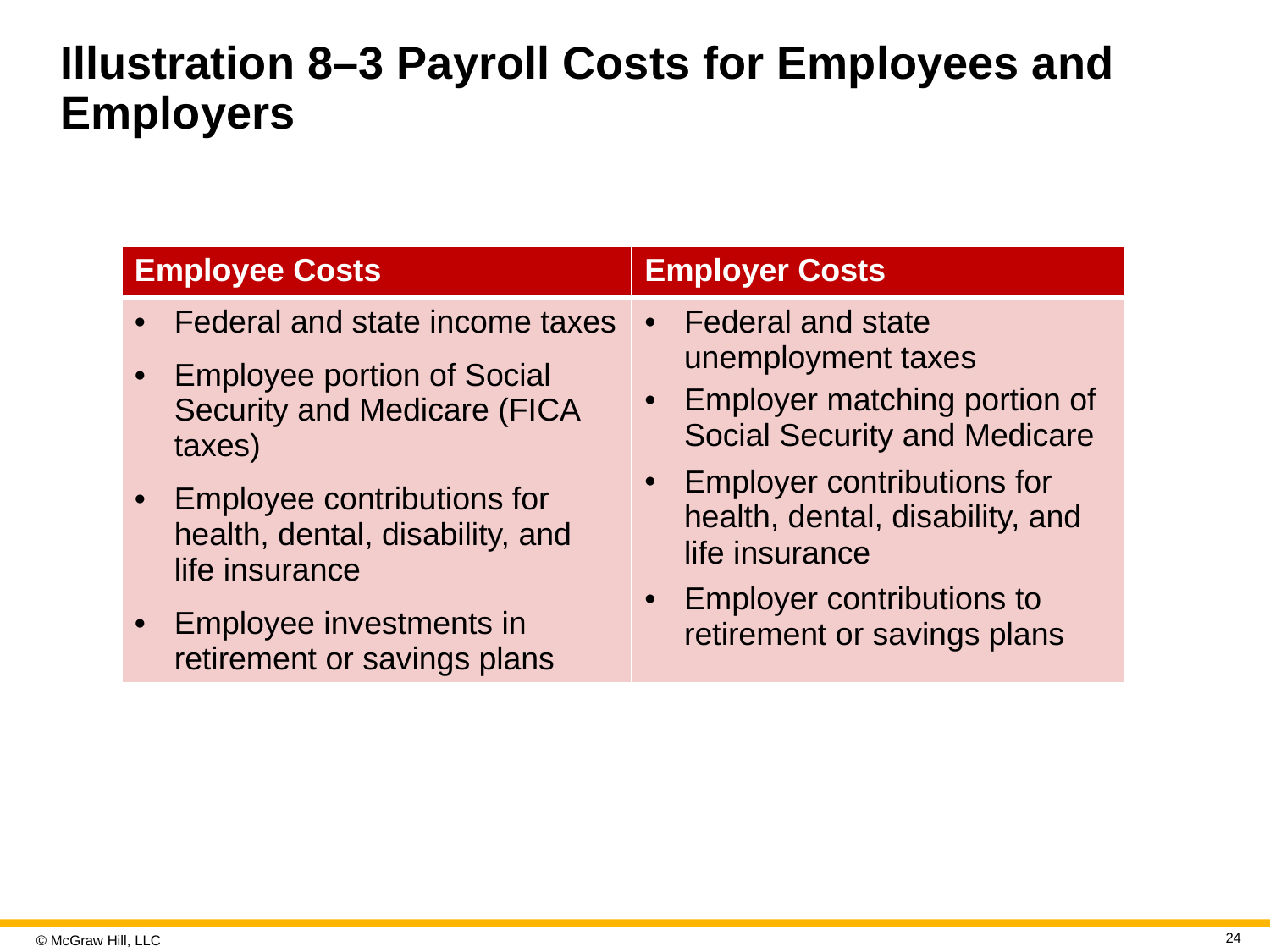

# Illustration 8–3 Payroll Costs for Employees and Employers
| Employee Costs | Employer Costs |
| --- | --- |
| Federal and state income taxes Employee portion of Social Security and Medicare (FICA taxes) Employee contributions for health, dental, disability, and life insurance Employee investments in retirement or savings plans | Federal and state unemployment taxes Employer matching portion of Social Security and Medicare Employer contributions for health, dental, disability, and life insurance Employer contributions to retirement or savings plans |
24